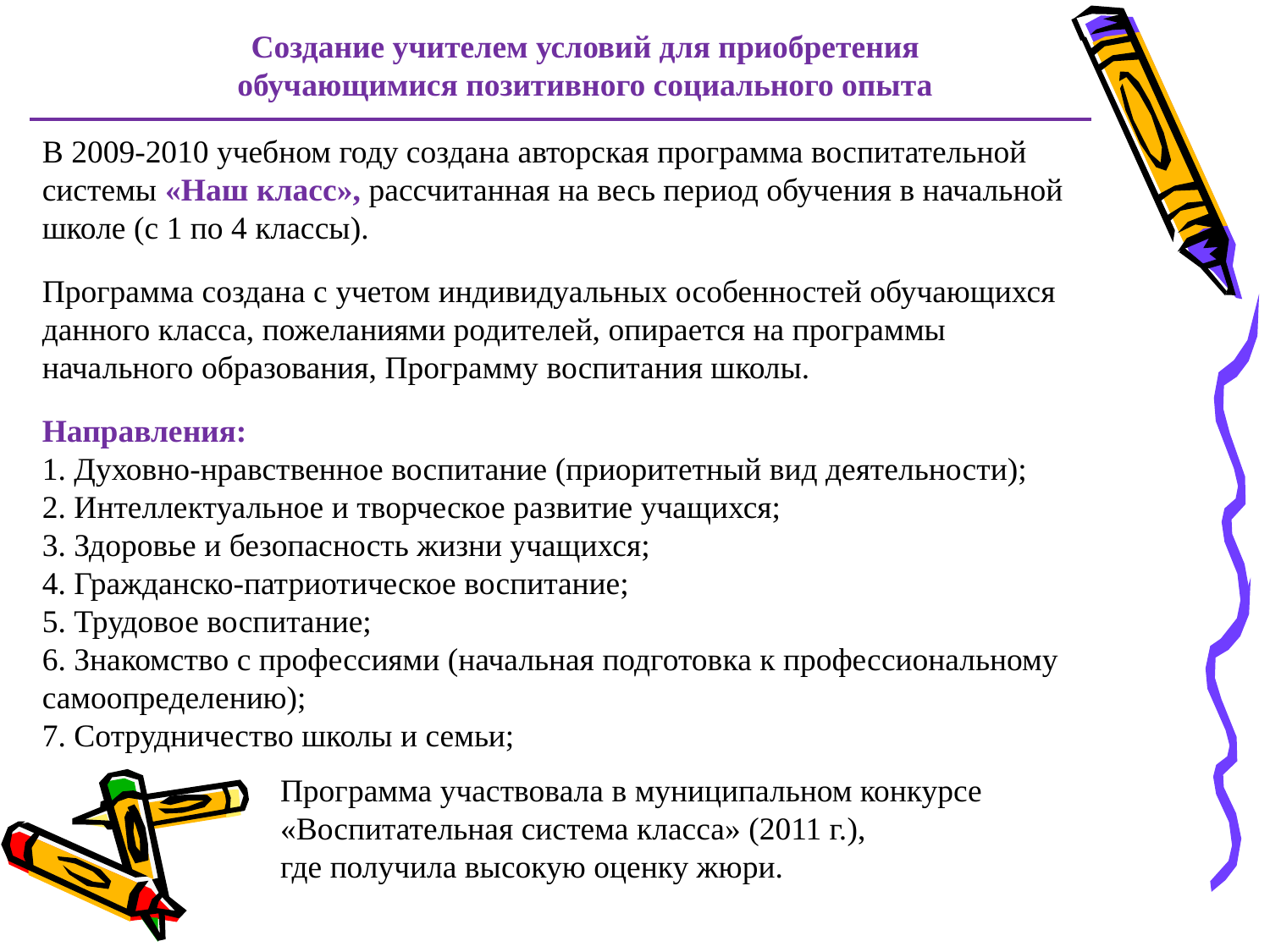

Создание учителем условий для приобретения обучающимися позитивного социального опыта
В 2009-2010 учебном году создана авторская программа воспитательной системы «Наш класс», рассчитанная на весь период обучения в начальной школе (с 1 по 4 классы).

Программа создана с учетом индивидуальных особенностей обучающихся данного класса, пожеланиями родителей, опирается на программы начального образования, Программу воспитания школы.

Направления:
1. Духовно-нравственное воспитание (приоритетный вид деятельности);
2. Интеллектуальное и творческое развитие учащихся;
3. Здоровье и безопасность жизни учащихся;
4. Гражданско-патриотическое воспитание;
5. Трудовое воспитание;
6. Знакомство с профессиями (начальная подготовка к профессиональному самоопределению);
7. Сотрудничество школы и семьи;
Программа участвовала в муниципальном конкурсе «Воспитательная система класса» (2011 г.),
где получила высокую оценку жюри.